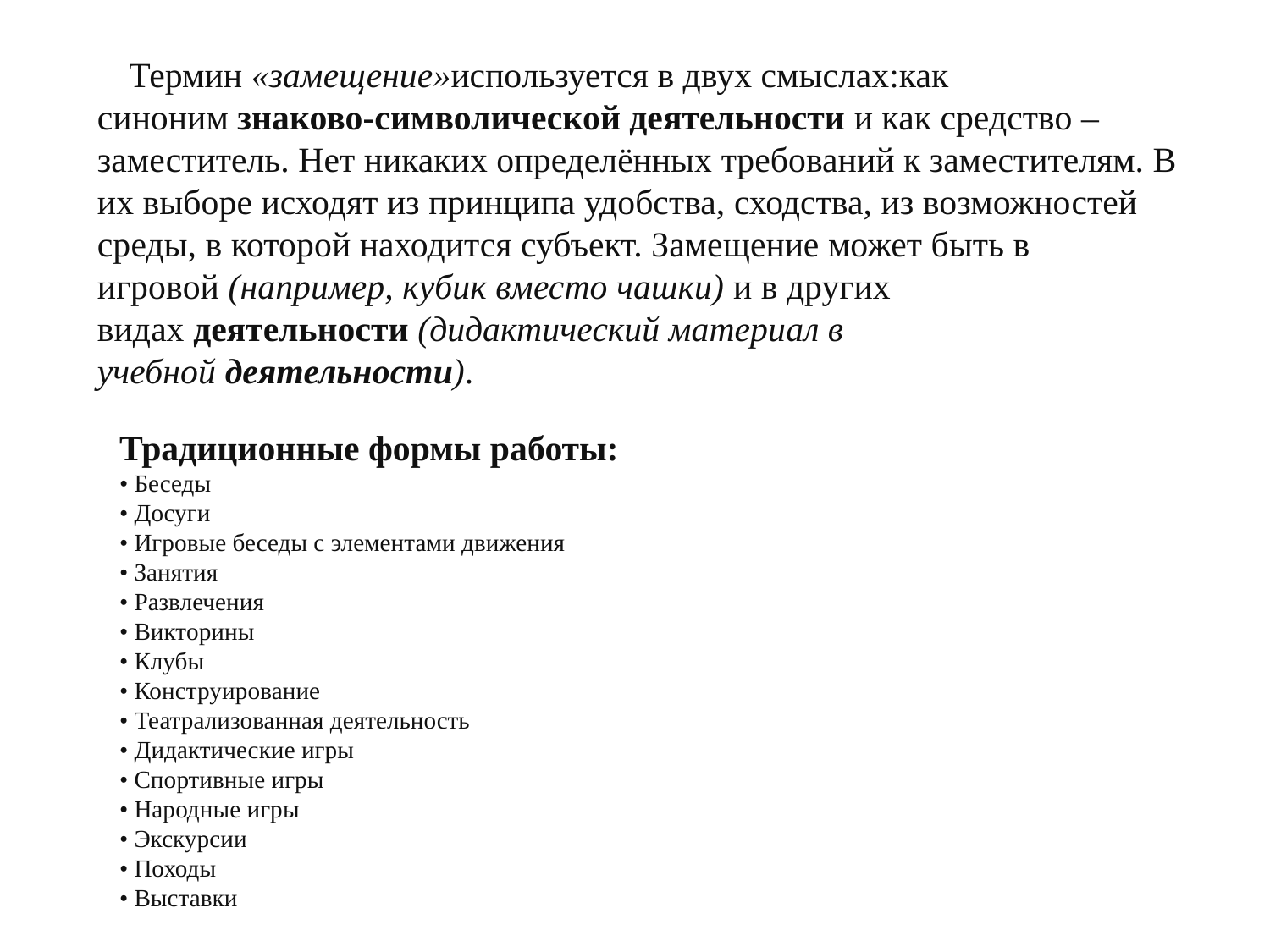

Термин «замещение»используется в двух смыслах:как синоним знаково-символической деятельности и как средство – заместитель. Нет никаких определённых требований к заместителям. В их выборе исходят из принципа удобства, сходства, из возможностей среды, в которой находится субъект. Замещение может быть в игровой (например, кубик вместо чашки) и в других видах деятельности (дидактический материал в учебной деятельности).
Традиционные формы работы:
• Беседы
• Досуги
• Игровые беседы с элементами движения
• Занятия
• Развлечения
• Викторины
• Клубы
• Конструирование
• Театрализованная деятельность
• Дидактические игры
• Спортивные игры
• Народные игры
• Экскурсии
• Походы
• Выставки